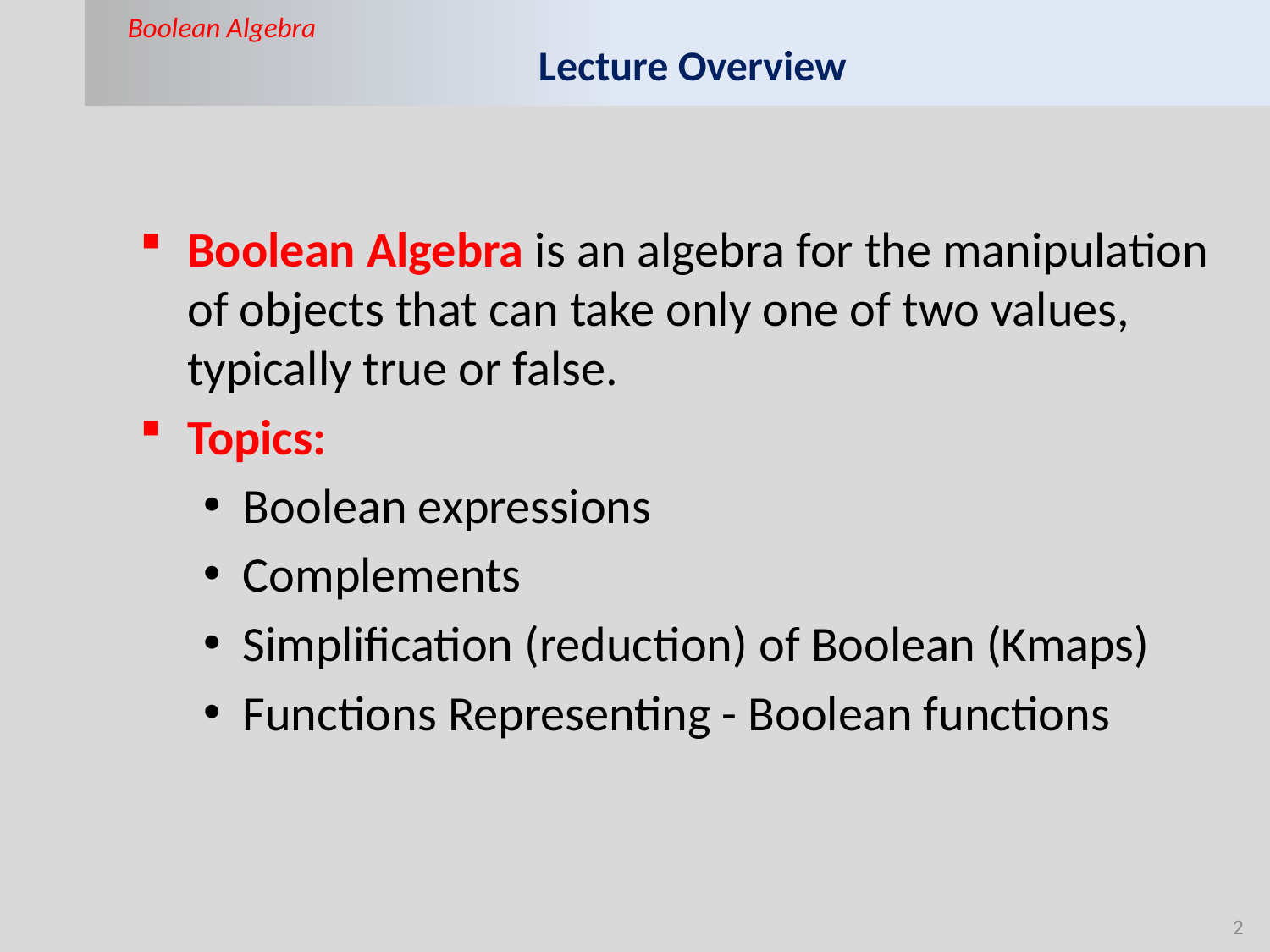

Boolean Algebra

# Lecture Overview
Boolean Algebra is an algebra for the manipulation of objects that can take only one of two values, typically true or false.
Topics:
Boolean expressions
Complements
Simplification (reduction) of Boolean (Kmaps)
Functions Representing - Boolean functions